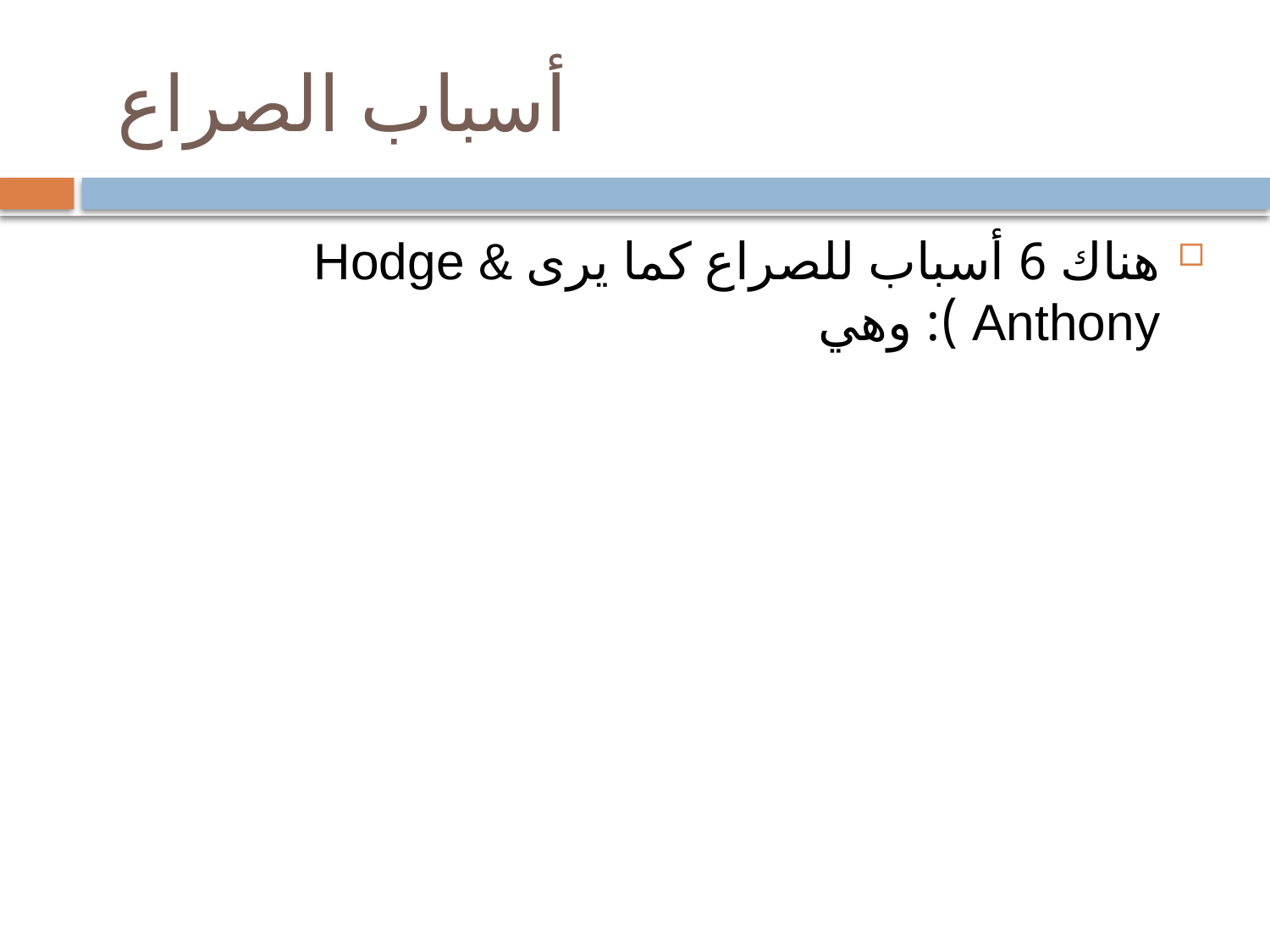

# أسباب الصراع
هناك 6 أسباب للصراع كما يرى Hodge & Anthony ): وهي